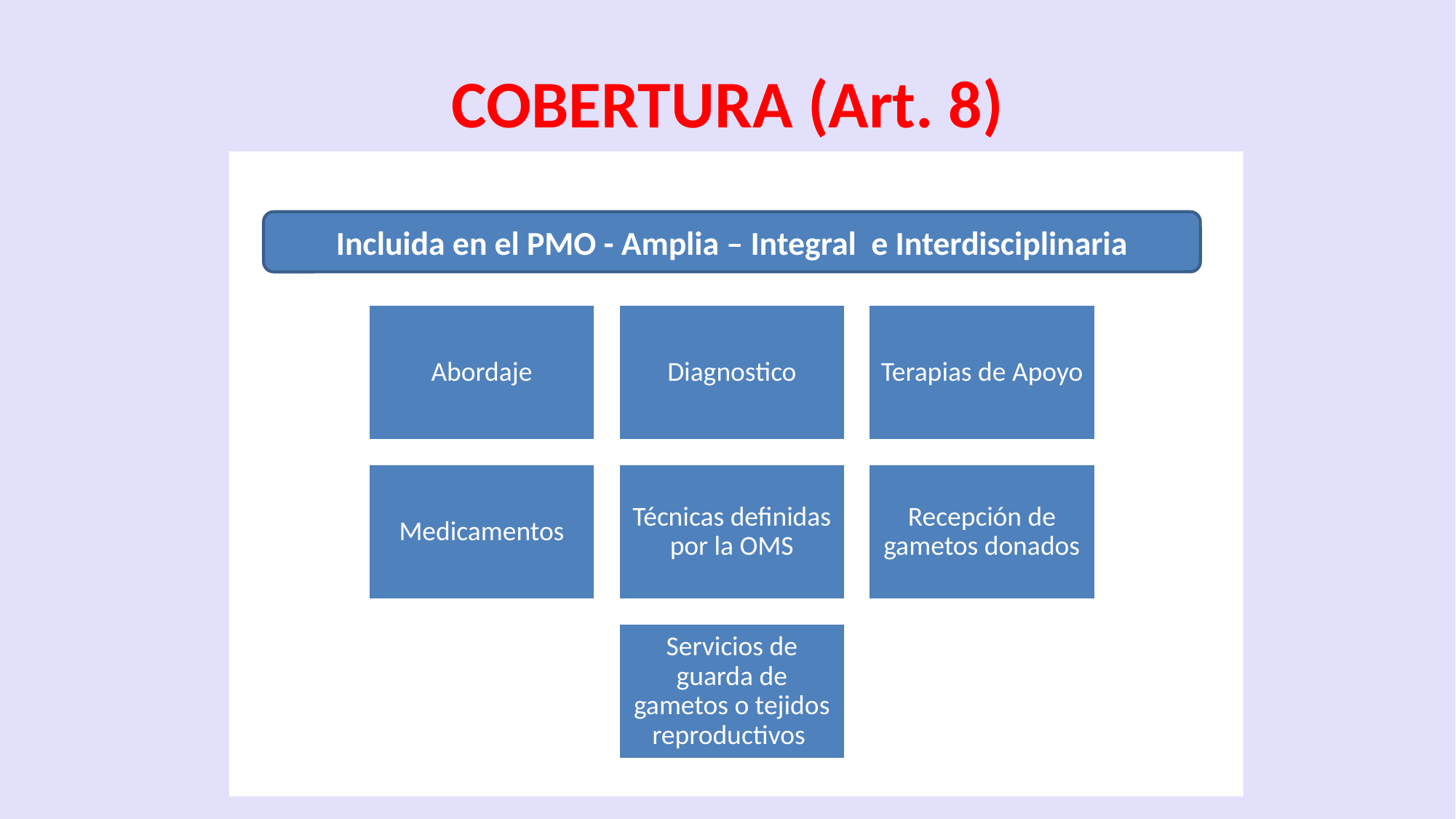

# COBERTURA (Art. 8)

Incluida en el PMO - Amplia – Integral  e Interdisciplinaria
Abordaje
Diagnostico
Terapias de Apoyo
Medicamentos
Técnicas definidas por la OMS
Recepción de gametos donados
Servicios de guarda de gametos o tejidos reproductivos